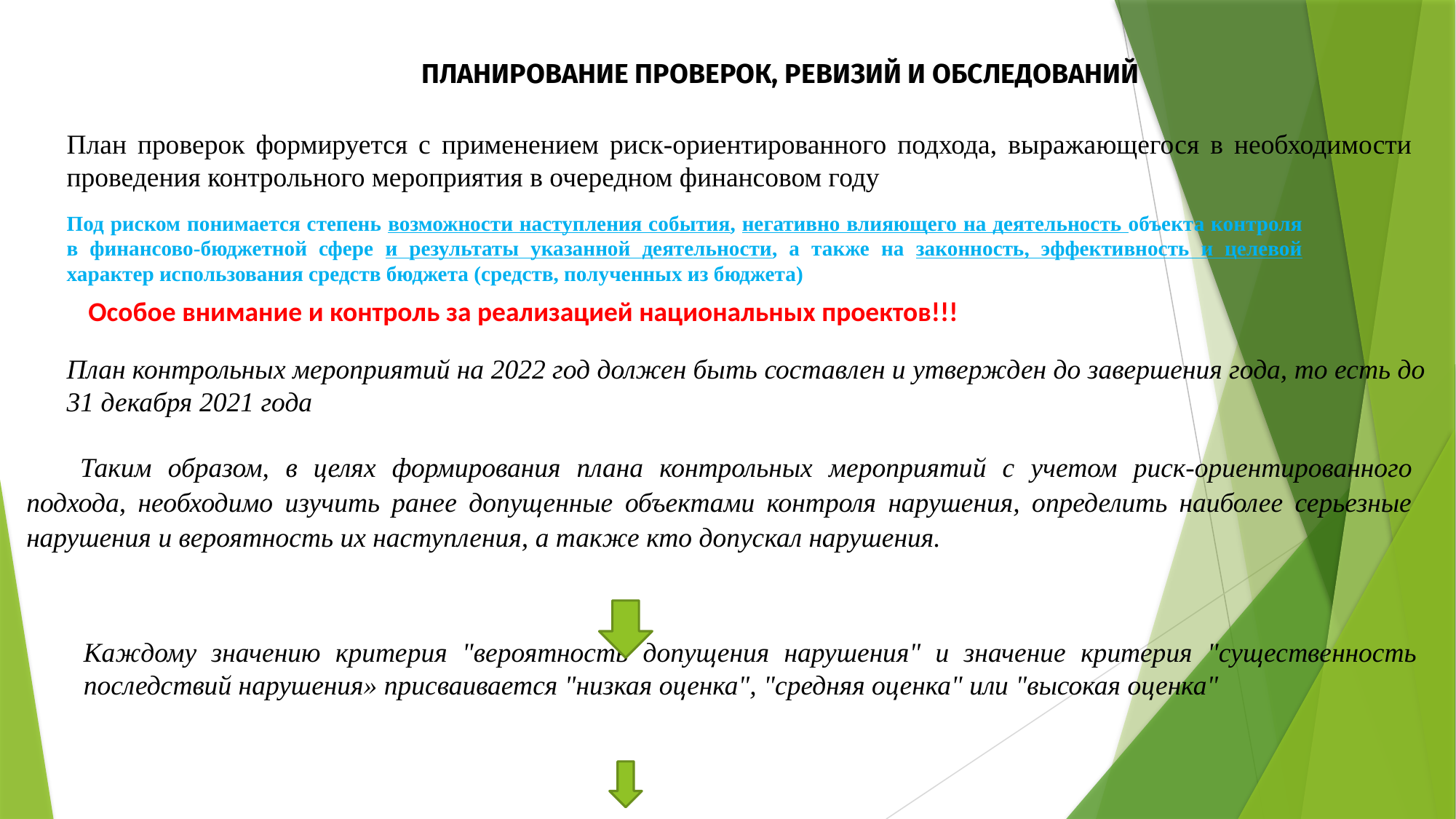

ПЛАНИРОВАНИЕ ПРОВЕРОК, РЕВИЗИЙ И ОБСЛЕДОВАНИЙ
План проверок формируется с применением риск-ориентированного подхода, выражающегося в необходимости проведения контрольного мероприятия в очередном финансовом году
Под риском понимается степень возможности наступления события, негативно влияющего на деятельность объекта контроля в финансово-бюджетной сфере и результаты указанной деятельности, а также на законность, эффективность и целевой характер использования средств бюджета (средств, полученных из бюджета)
Особое внимание и контроль за реализацией национальных проектов!!!
План контрольных мероприятий на 2022 год должен быть составлен и утвержден до завершения года, то есть до 31 декабря 2021 года
Таким образом, в целях формирования плана контрольных мероприятий с учетом риск-ориентированного подхода, необходимо изучить ранее допущенные объектами контроля нарушения, определить наиболее серьезные нарушения и вероятность их наступления, а также кто допускал нарушения.

Каждому значению критерия "вероятность допущения нарушения" и значение критерия "существенность последствий нарушения» присваивается "низкая оценка", "средняя оценка" или "высокая оценка"